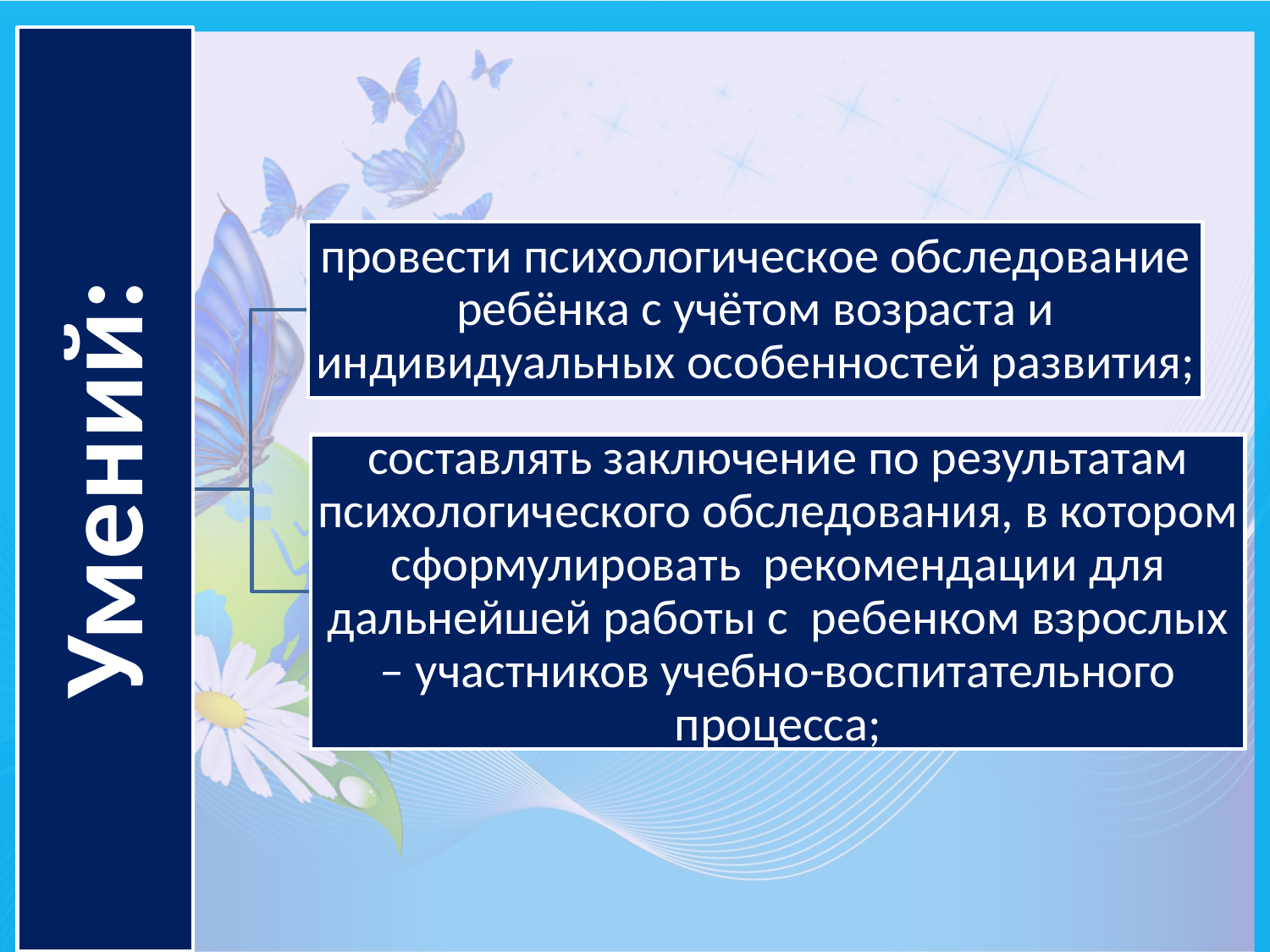

Умений:
провести психологическое обследование ребёнка с учётом возраста и индивидуальных особенностей развития;
составлять заключение по результатам психологического обследования, в котором сформулировать  рекомендации для дальнейшей работы с  ребенком взрослых – участников учебно-воспитательного процесса;